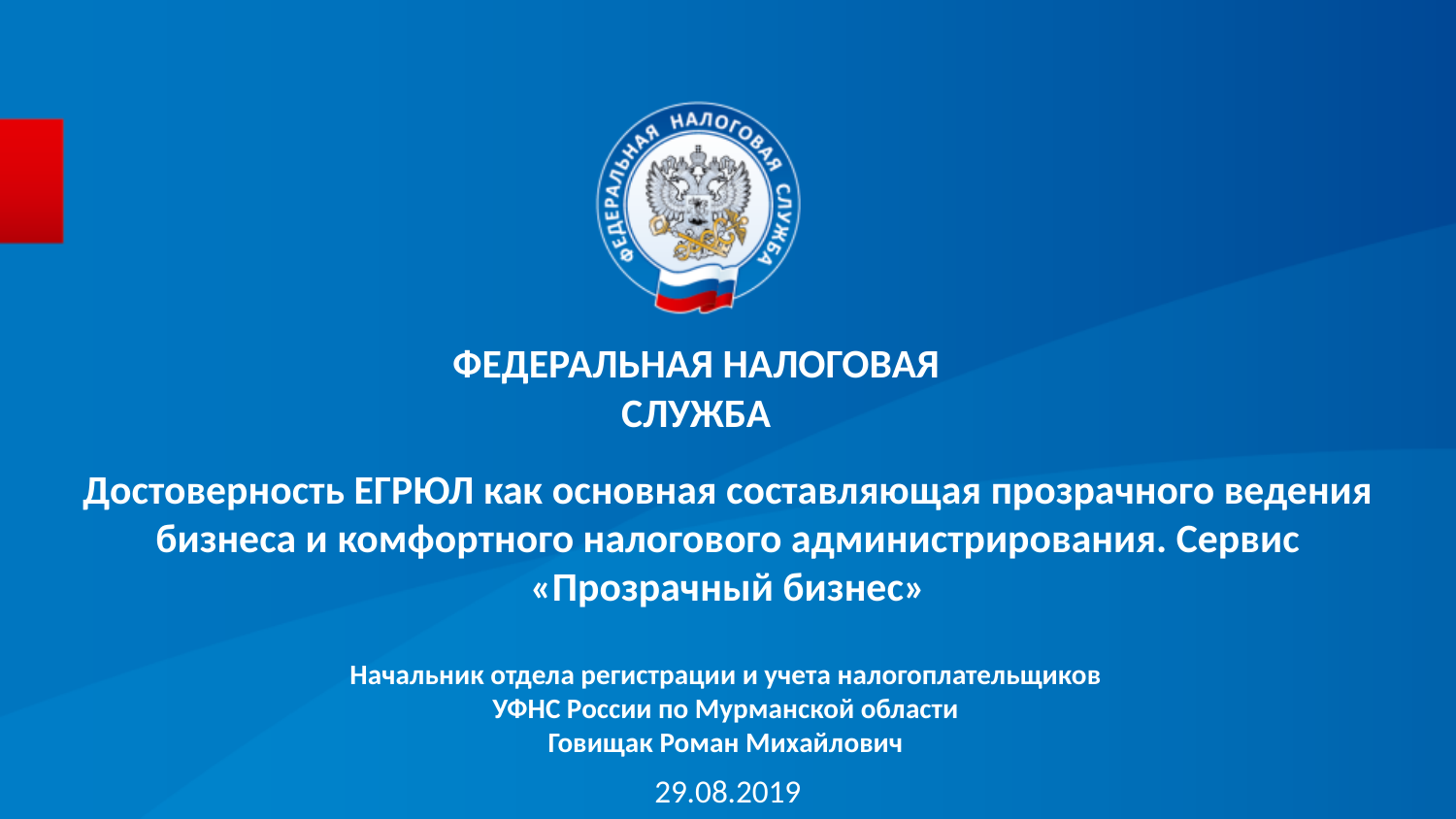

ФЕДЕРАЛЬНАЯ НАЛОГОВАЯ СЛУЖБА
# Достоверность ЕГРЮЛ как основная составляющая прозрачного ведения бизнеса и комфортного налогового администрирования. Сервис «Прозрачный бизнес»
Начальник отдела регистрации и учета налогоплательщиков
УФНС России по Мурманской области
Говищак Роман Михайлович
29.08.2019